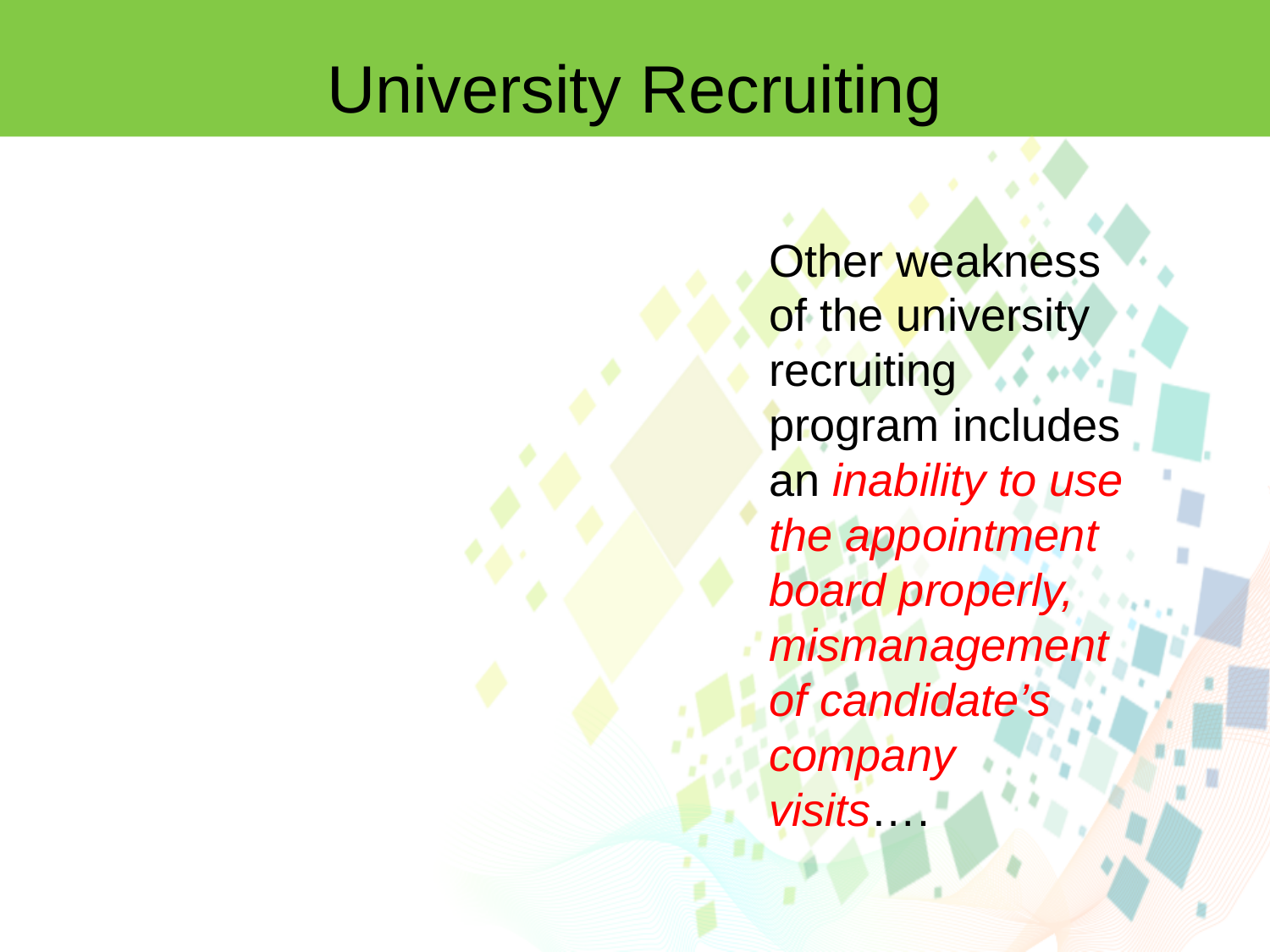

University Recruiting
Other weakness of the university recruiting program includes an inability to use the appointment board properly, mismanagement of candidate’s company visits….